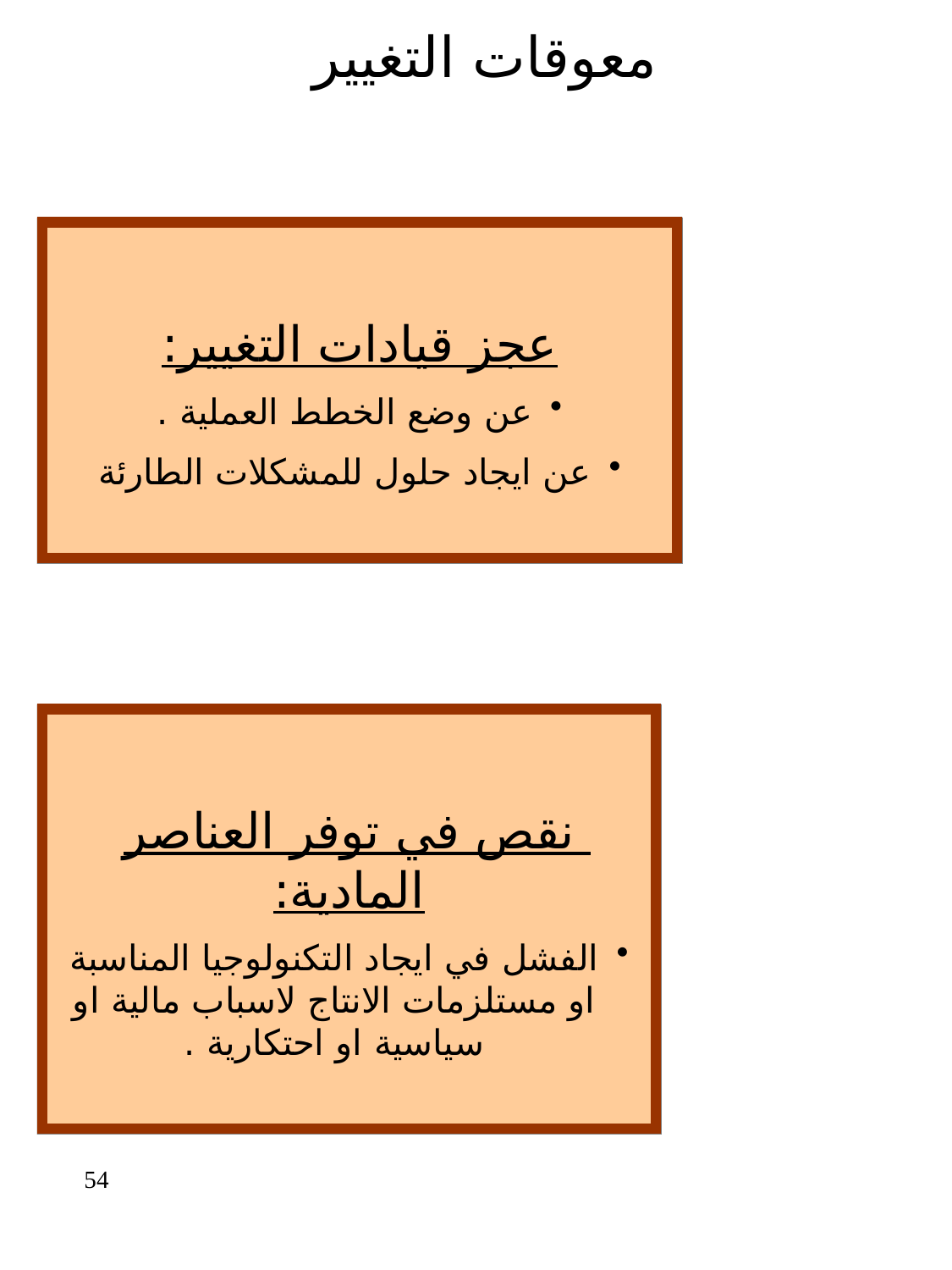

# معوقات التغيير

عجز قيادات التغيير:
عن وضع الخطط العملية .
عن ايجاد حلول للمشكلات الطارئة

نقص في توفر العناصر المادية:
الفشل في ايجاد التكنولوجيا المناسبة او مستلزمات الانتاج لاسباب مالية او سياسية او احتكارية .

54